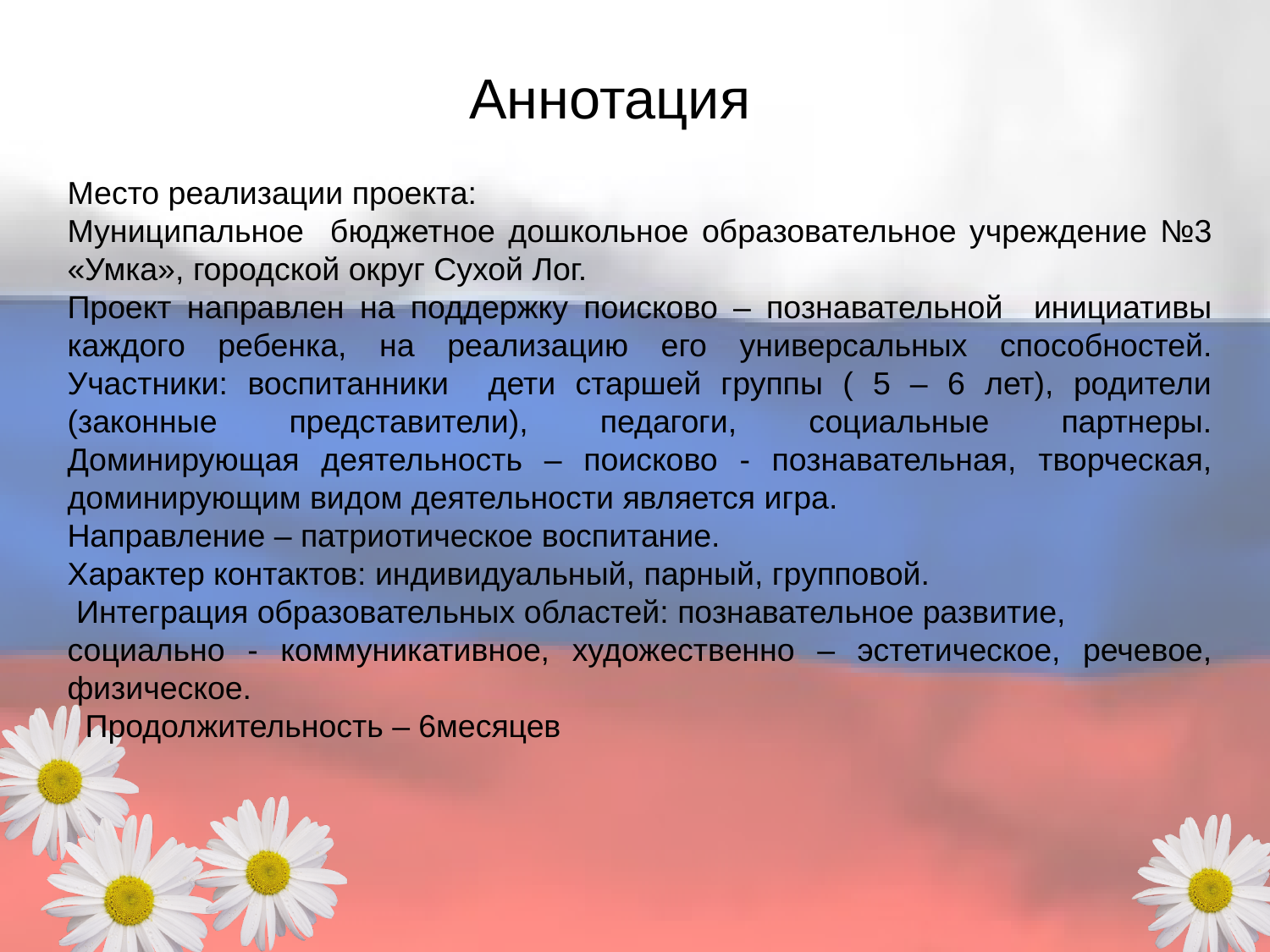

Аннотация
Место реализации проекта:
Муниципальное  бюджетное дошкольное образовательное учреждение №3 «Умка», городской округ Сухой Лог.
Проект направлен на поддержку поисково – познавательной  инициативы каждого ребенка, на реализацию его универсальных способностей.
Участники: воспитанники  дети старшей группы ( 5 – 6 лет), родители (законные представители), педагоги, социальные партнеры.
Доминирующая деятельность – поисково - познавательная, творческая, доминирующим видом деятельности является игра.
Направление – патриотическое воспитание.
Характер контактов: индивидуальный, парный, групповой.
 Интеграция образовательных областей: познавательное развитие,
социально - коммуникативное, художественно – эстетическое, речевое, физическое.
  Продолжительность – 6месяцев